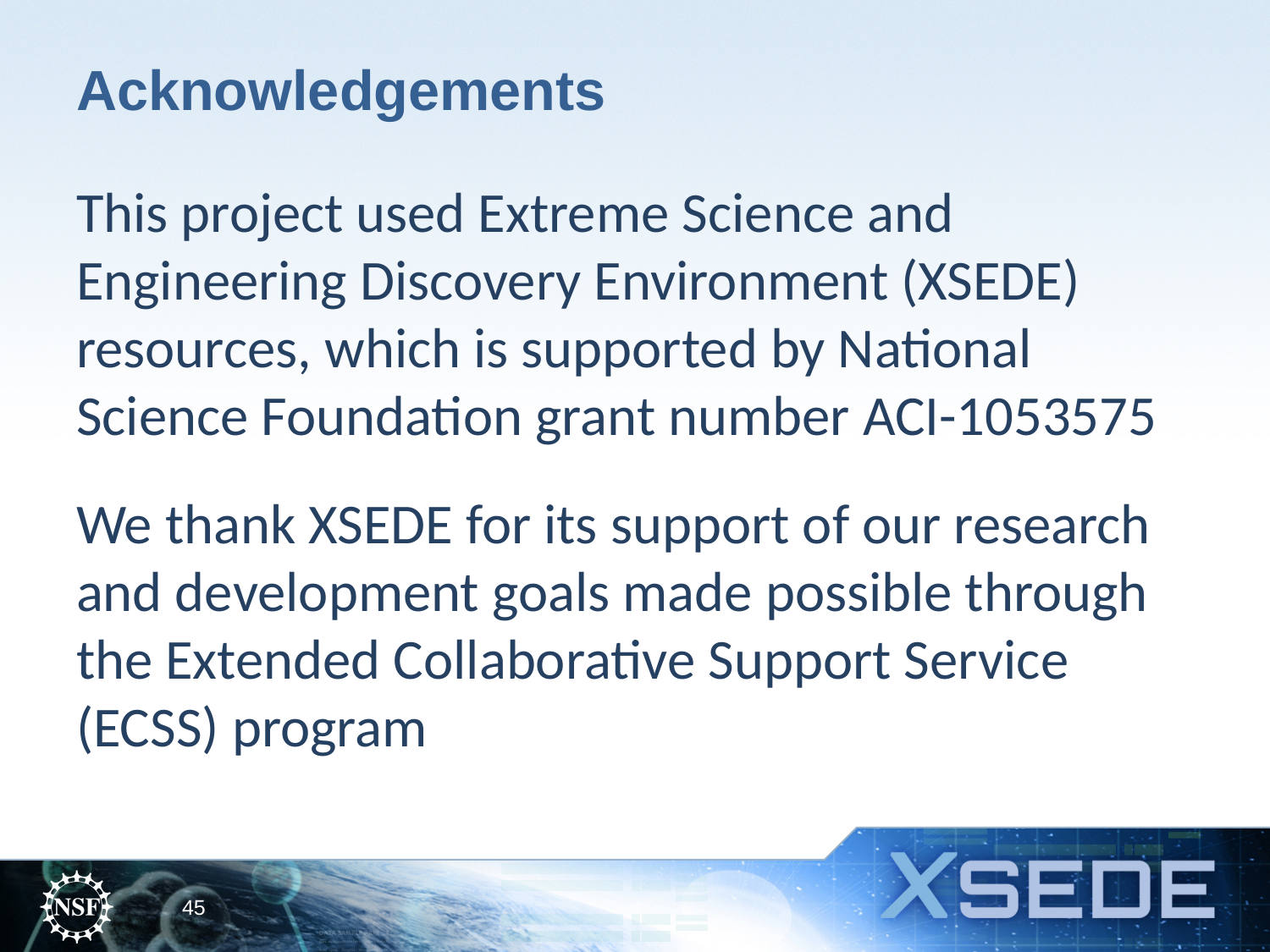

# Acknowledgements
This project used Extreme Science and Engineering Discovery Environment (XSEDE) resources, which is supported by National Science Foundation grant number ACI-1053575

We thank XSEDE for its support of our research and development goals made possible through the Extended Collaborative Support Service (ECSS) program

45